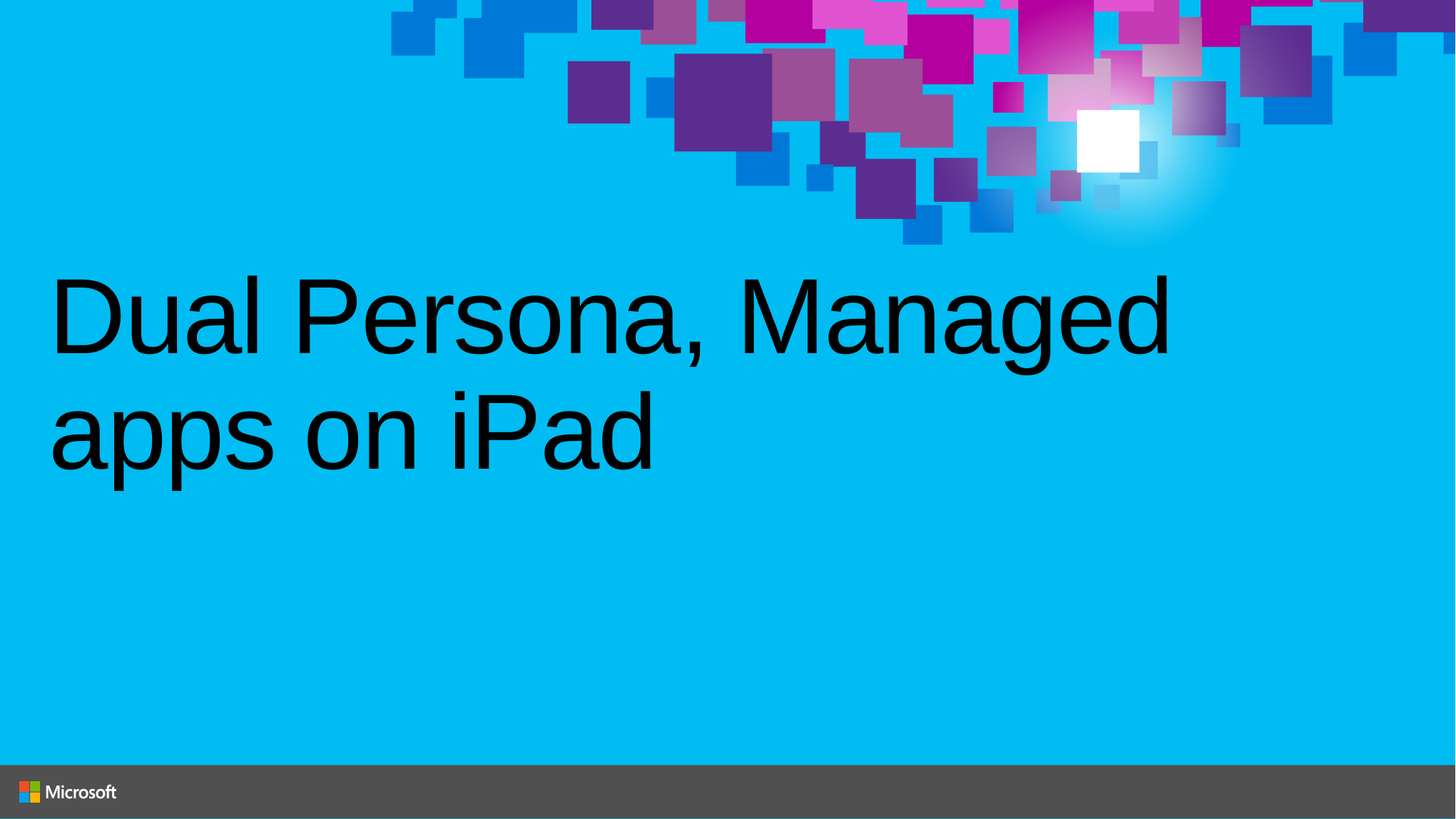

# Dual Persona, Managed apps on iPad